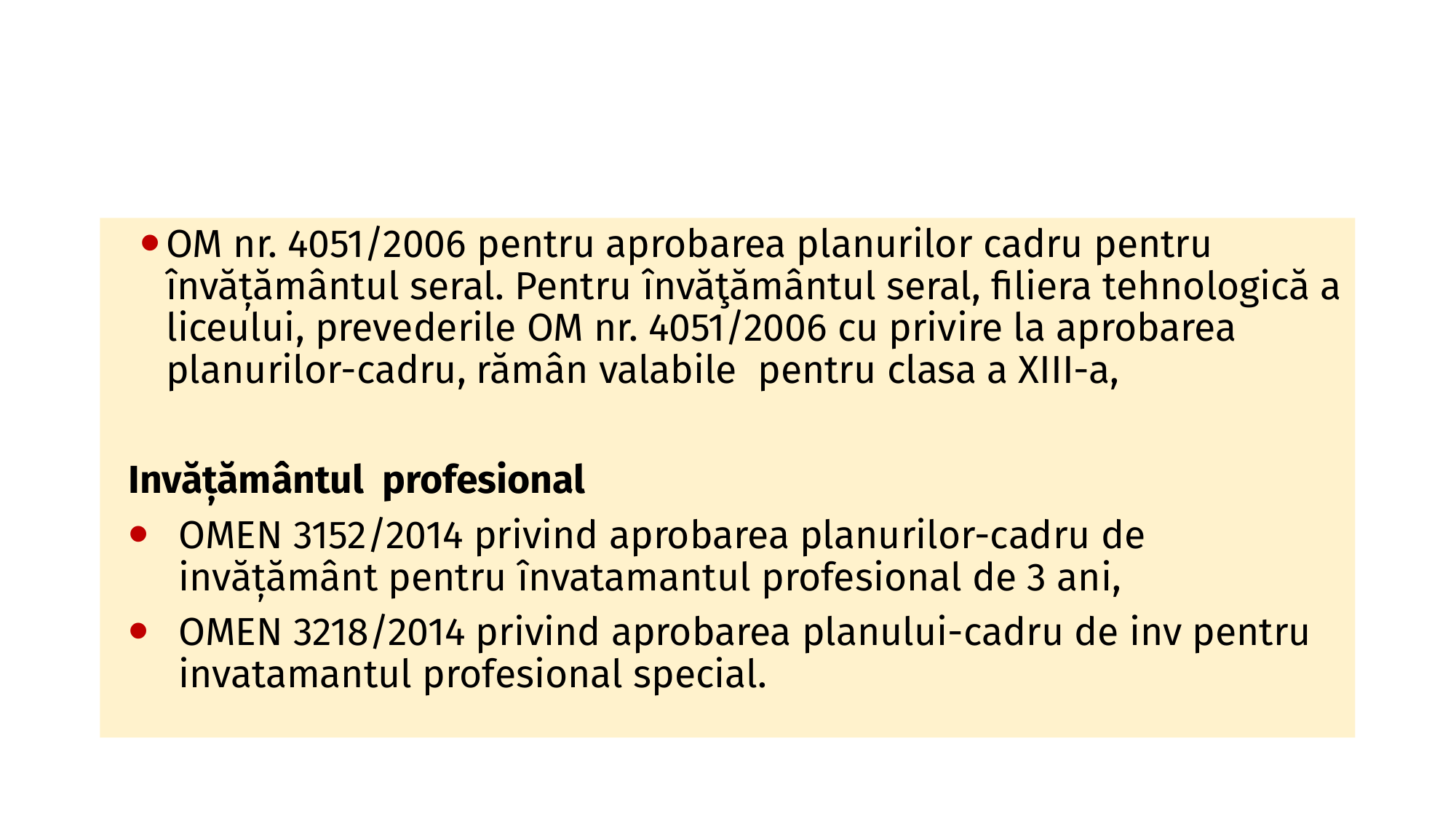

#
OM nr. 4051/2006 pentru aprobarea planurilor cadru pentru învățământul seral. Pentru învăţământul seral, filiera tehnologică a liceului, prevederile OM nr. 4051/2006 cu privire la aprobarea planurilor-cadru, rămân valabile  pentru clasa a XIII-a,

Invățământul  profesional
OMEN 3152/2014 privind aprobarea planurilor-cadru de invăţământ pentru învatamantul profesional de 3 ani,
OMEN 3218/2014 privind aprobarea planului-cadru de inv pentru invatamantul profesional special.